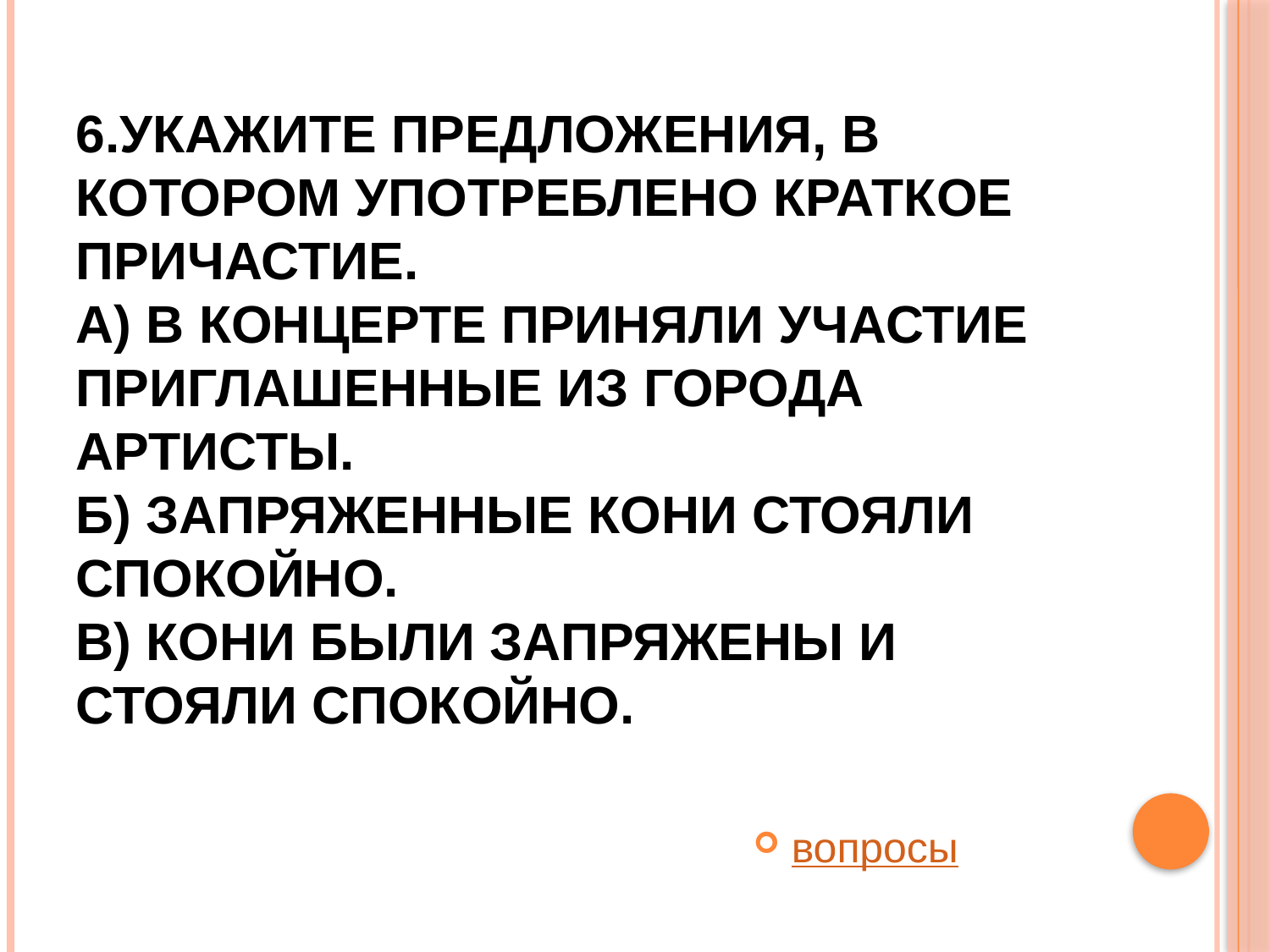

# 6.Укажите предложения, в котором употреблено краткое причастие. а) В концерте приняли участие приглашенные из города артисты. б) Запряженные кони стояли спокойно. в) Кони были запряжены и стояли спокойно.
вопросы